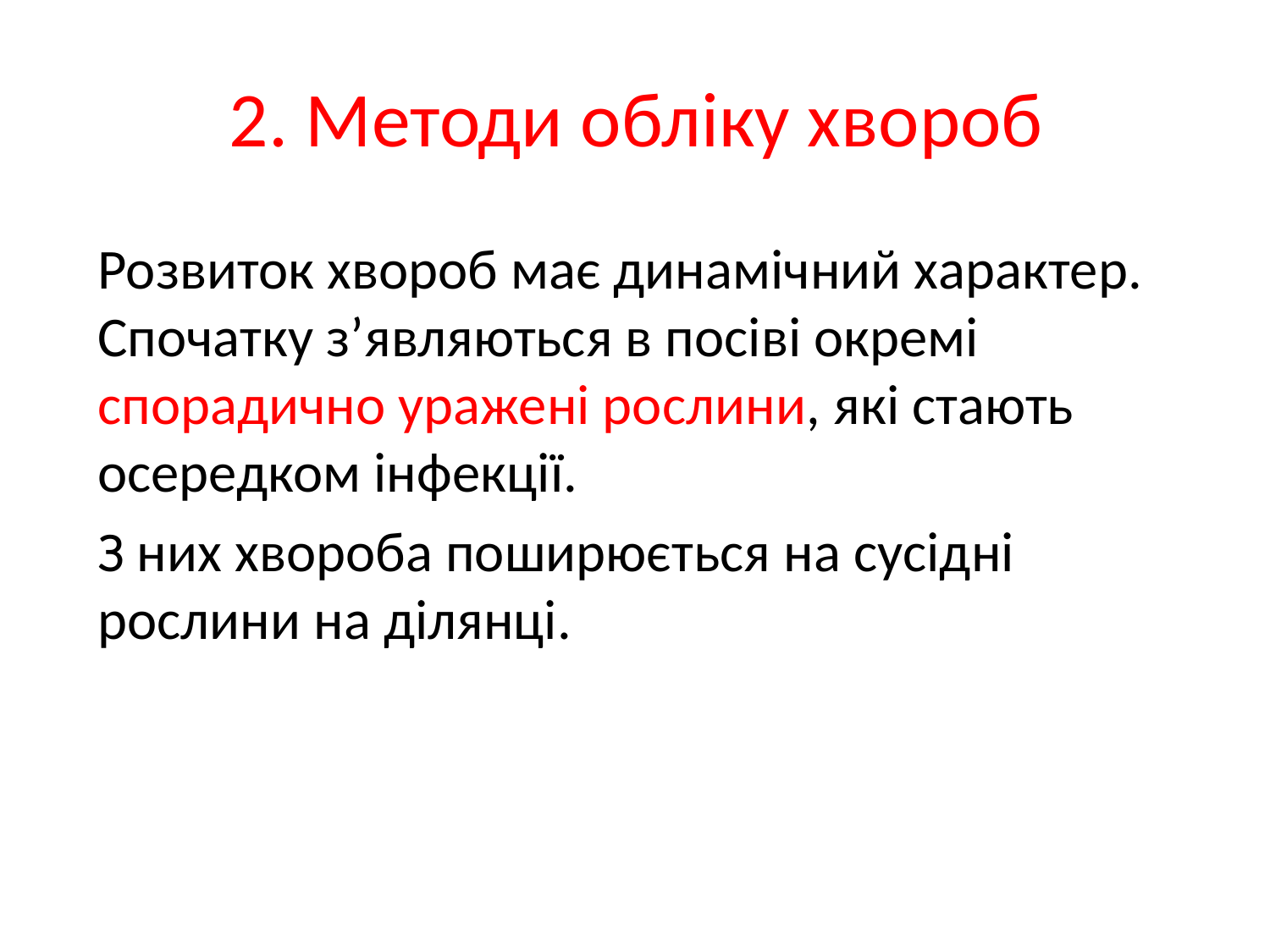

# 2. Методи обліку хвороб
Розвиток хвороб має динамічний характер. Спочатку з’являються в посіві окремі спорадично уражені рослини, які стають осередком інфекції.
З них хвороба поширюється на сусідні рослини на ділянці.